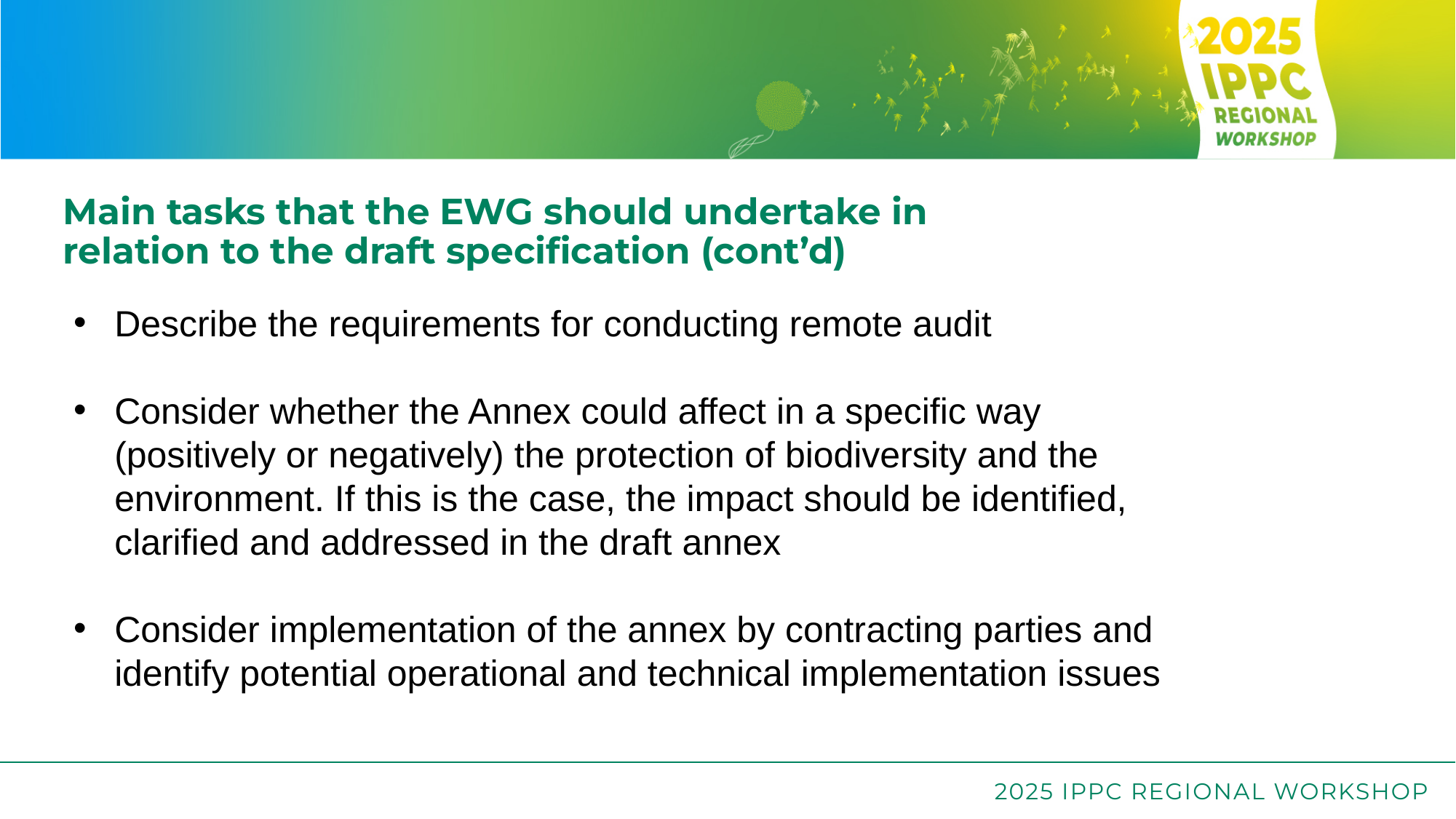

# Main tasks that the EWG should undertake in relation to the draft specification (cont’d)
Describe the requirements for conducting remote audit

Consider whether the Annex could affect in a specific way (positively or negatively) the protection of biodiversity and the environment. If this is the case, the impact should be identified, clarified and addressed in the draft annex

Consider implementation of the annex by contracting parties and identify potential operational and technical implementation issues